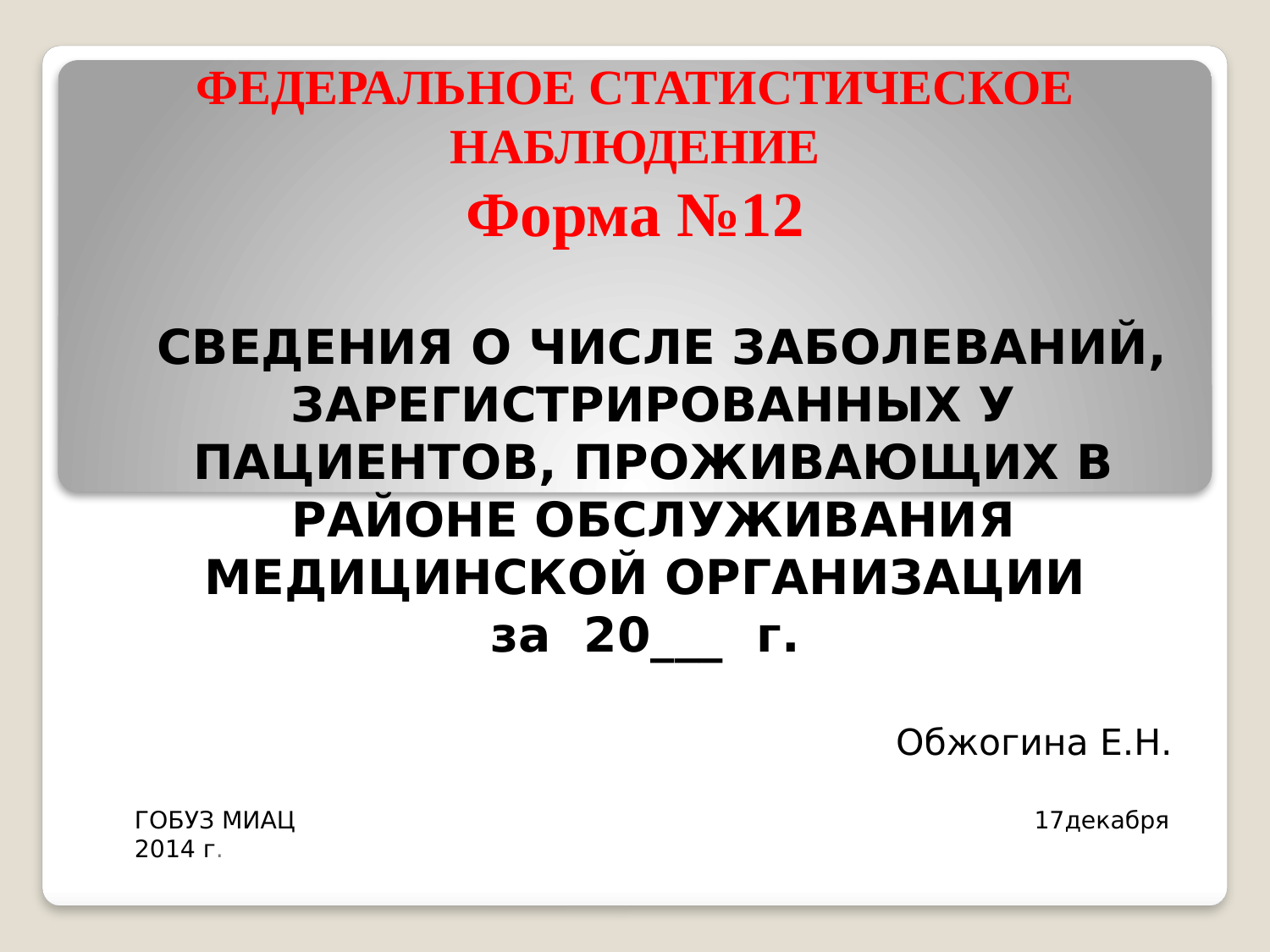

# ФЕДЕРАЛЬНОЕ CТАТИСТИЧЕСКОЕ НАБЛЮДЕНИЕ Форма №12
 СВЕДЕНИЯ О ЧИСЛЕ ЗАБОЛЕВАНИЙ, ЗАРЕГИСТРИРОВАННЫХ У ПАЦИЕНТОВ, ПРОЖИВАЮЩИХ В РАЙОНЕ ОБСЛУЖИВАНИЯ МЕДИЦИНСКОЙ ОРГАНИЗАЦИИ
за  20___  г.

                                                                                   Обжогина Е.Н.

ГОБУЗ МИАЦ                                                                                                 17декабря 2014 г.